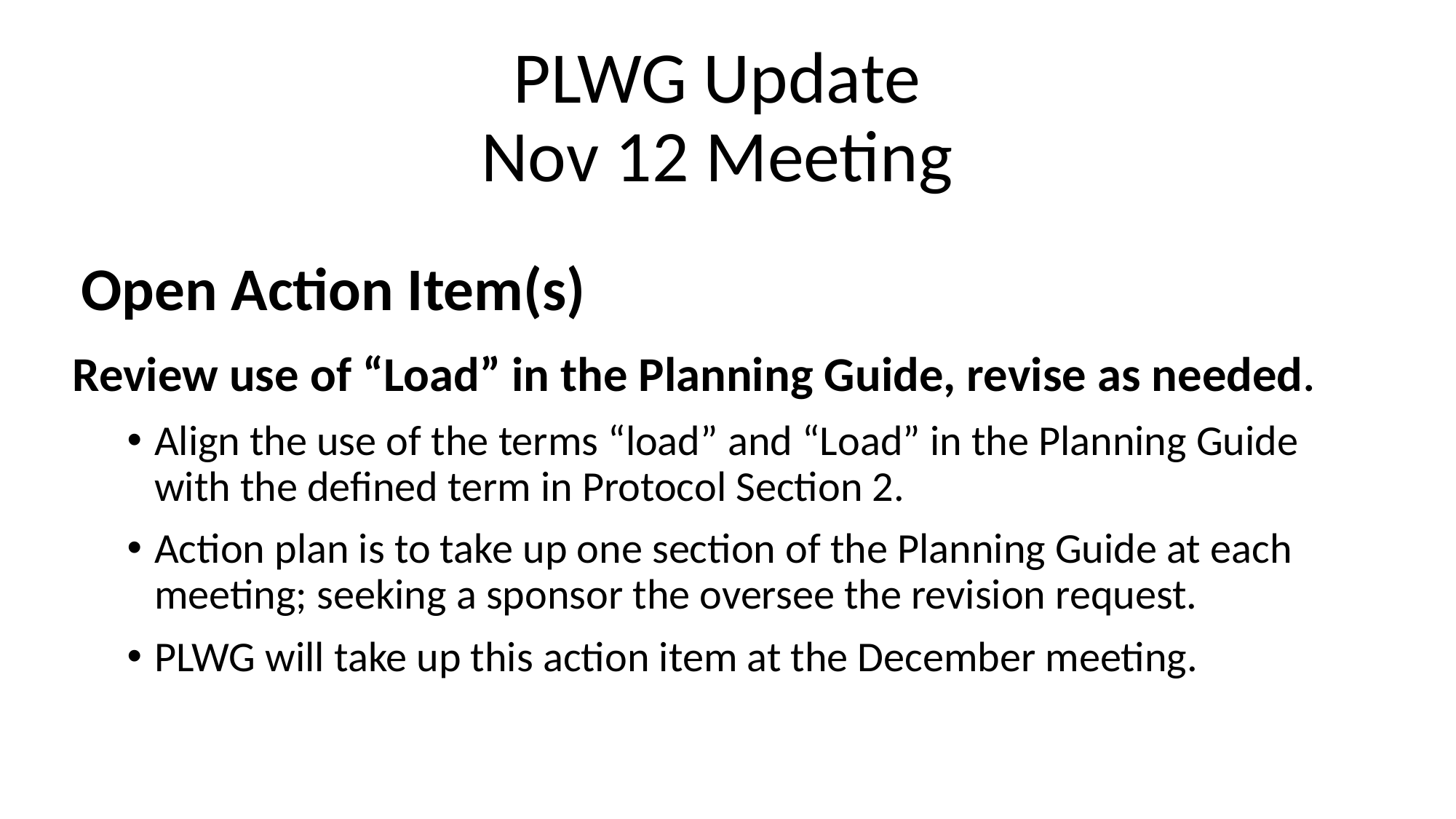

# PLWG Update Nov 12 Meeting
Open Action Item(s)
Review use of “Load” in the Planning Guide, revise as needed.
Align the use of the terms “load” and “Load” in the Planning Guide with the defined term in Protocol Section 2.
Action plan is to take up one section of the Planning Guide at each meeting; seeking a sponsor the oversee the revision request.
PLWG will take up this action item at the December meeting.